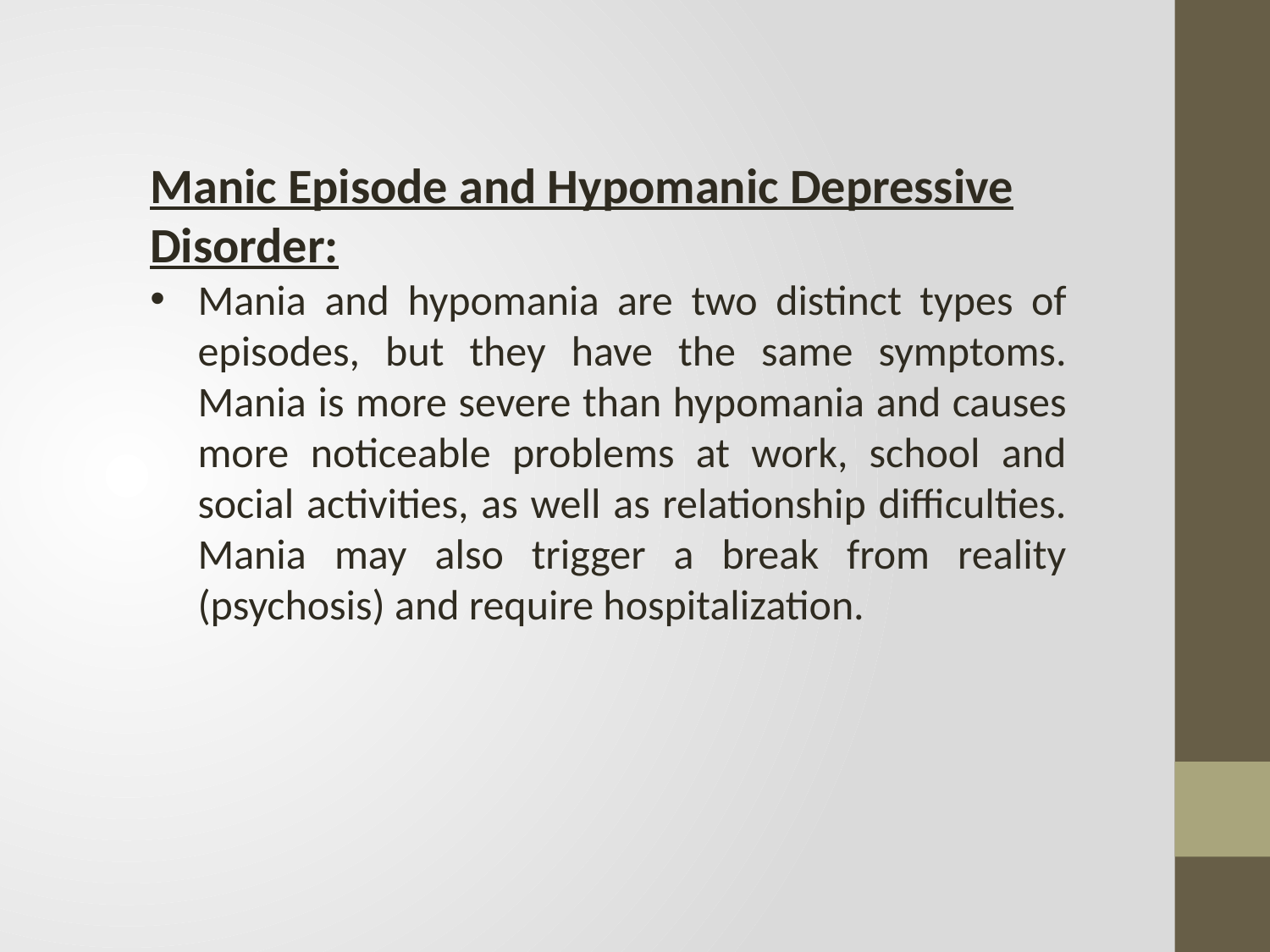

Manic Episode and Hypomanic Depressive Disorder:
Mania and hypomania are two distinct types of episodes, but they have the same symptoms. Mania is more severe than hypomania and causes more noticeable problems at work, school and social activities, as well as relationship difficulties. Mania may also trigger a break from reality (psychosis) and require hospitalization.